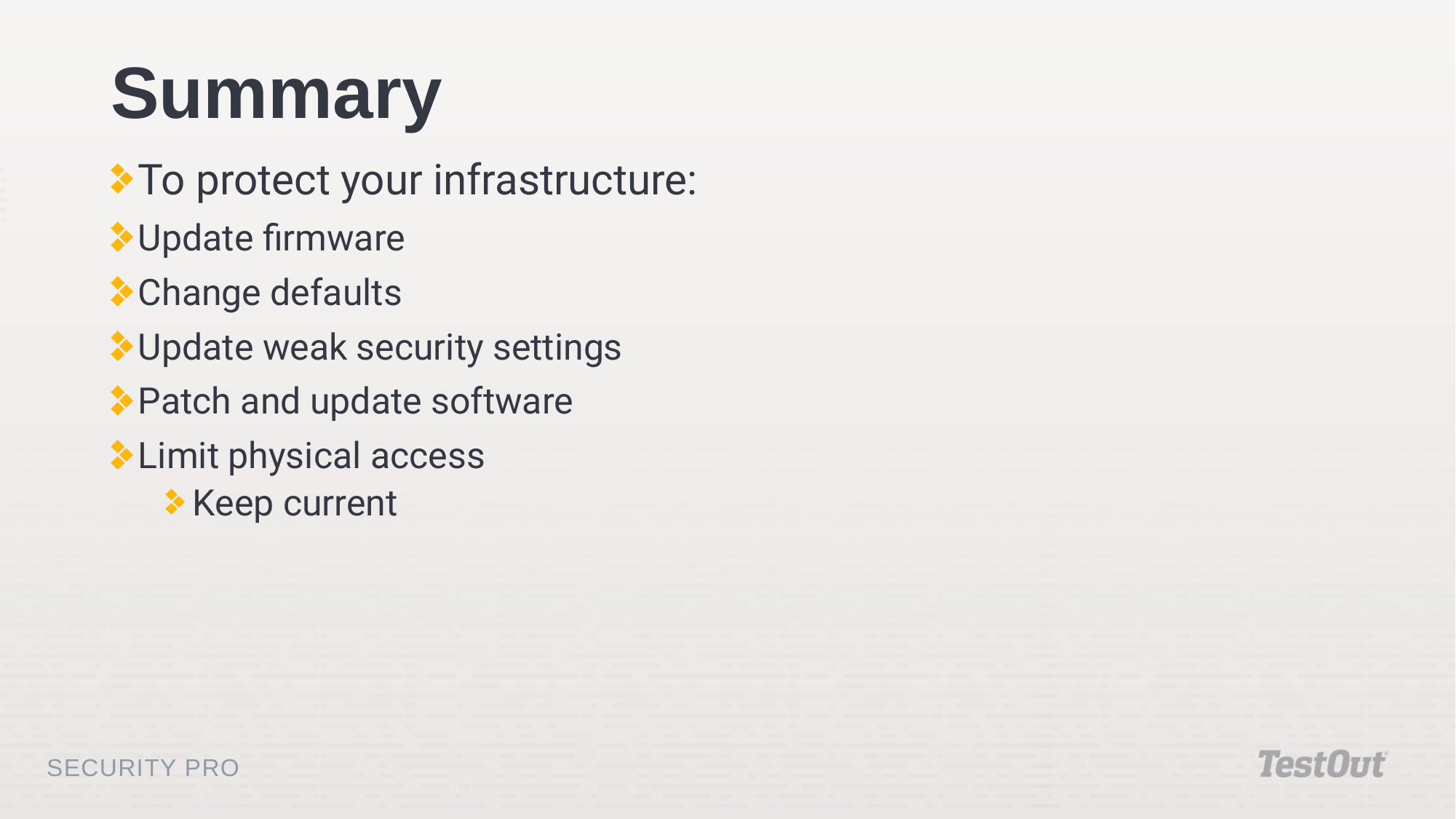

# Summary
To protect your infrastructure:
Update firmware
Change defaults
Update weak security settings
Patch and update software
Limit physical access
Keep current
Security Pro